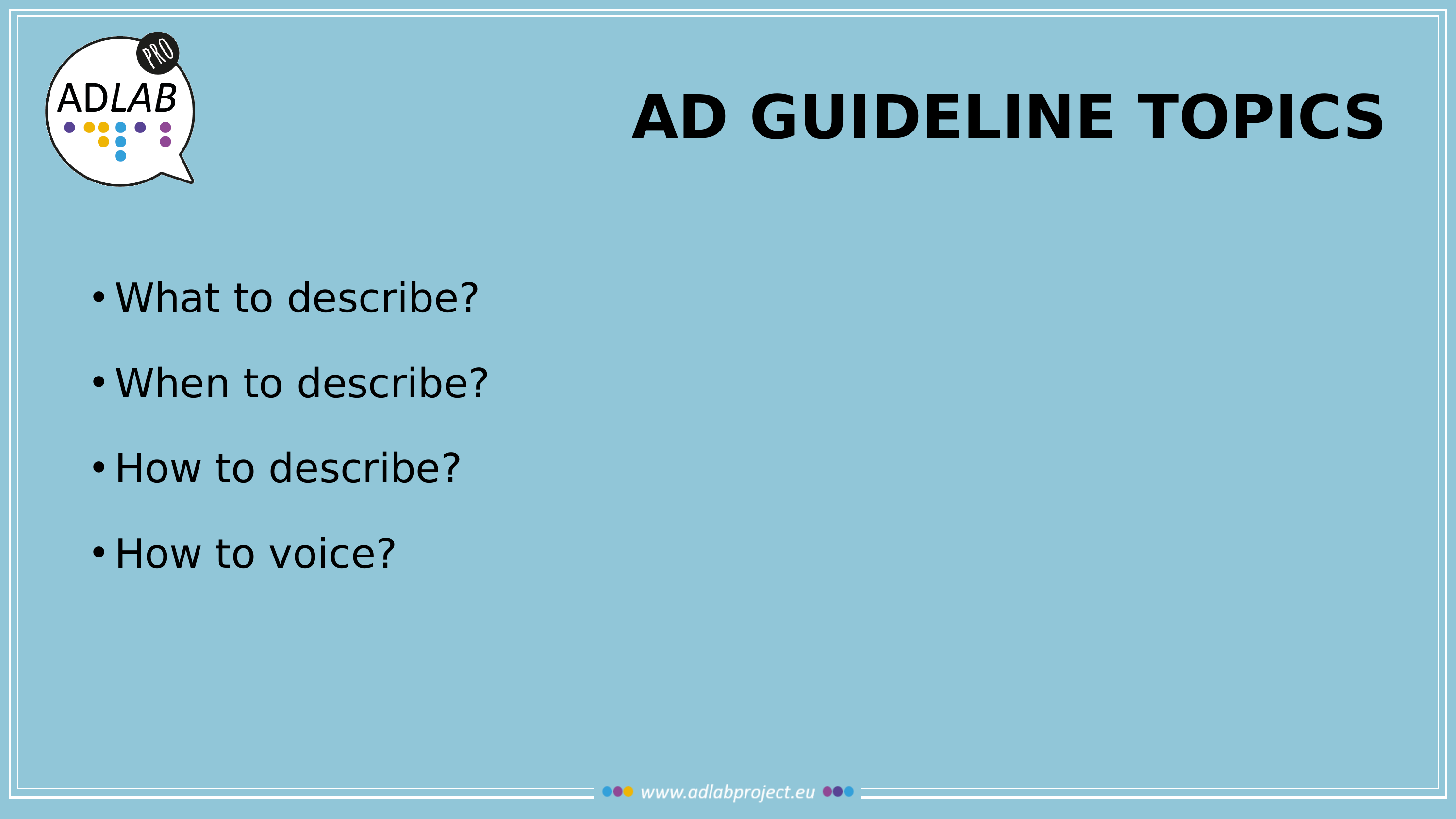

# AD GUIDELINE TOPICS
What to describe?
When to describe?
How to describe?
How to voice?